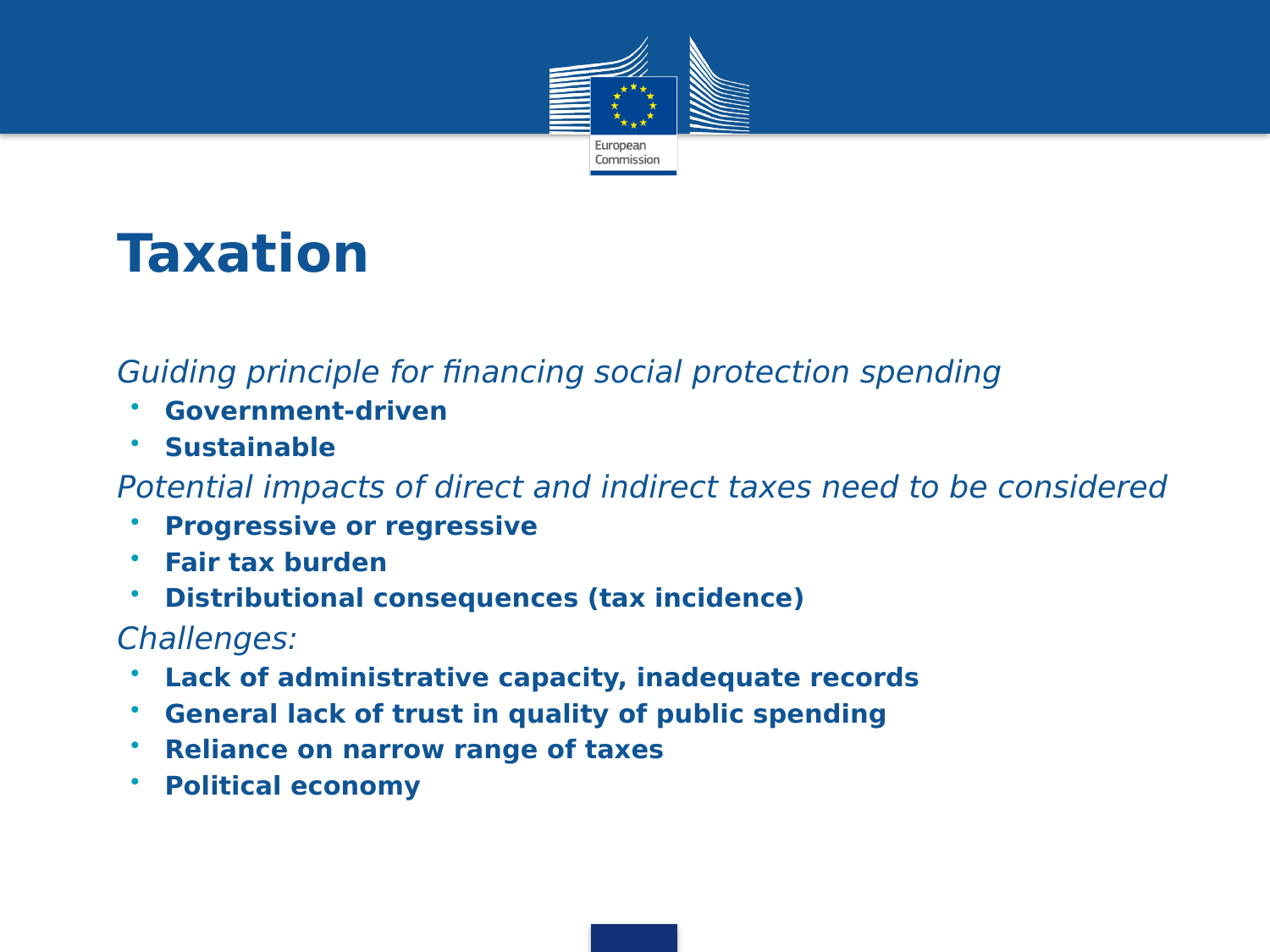

# Taxation
Guiding principle for financing social protection spending
Government-driven
Sustainable
Potential impacts of direct and indirect taxes need to be considered
Progressive or regressive
Fair tax burden
Distributional consequences (tax incidence)
Challenges:
Lack of administrative capacity, inadequate records
General lack of trust in quality of public spending
Reliance on narrow range of taxes
Political economy